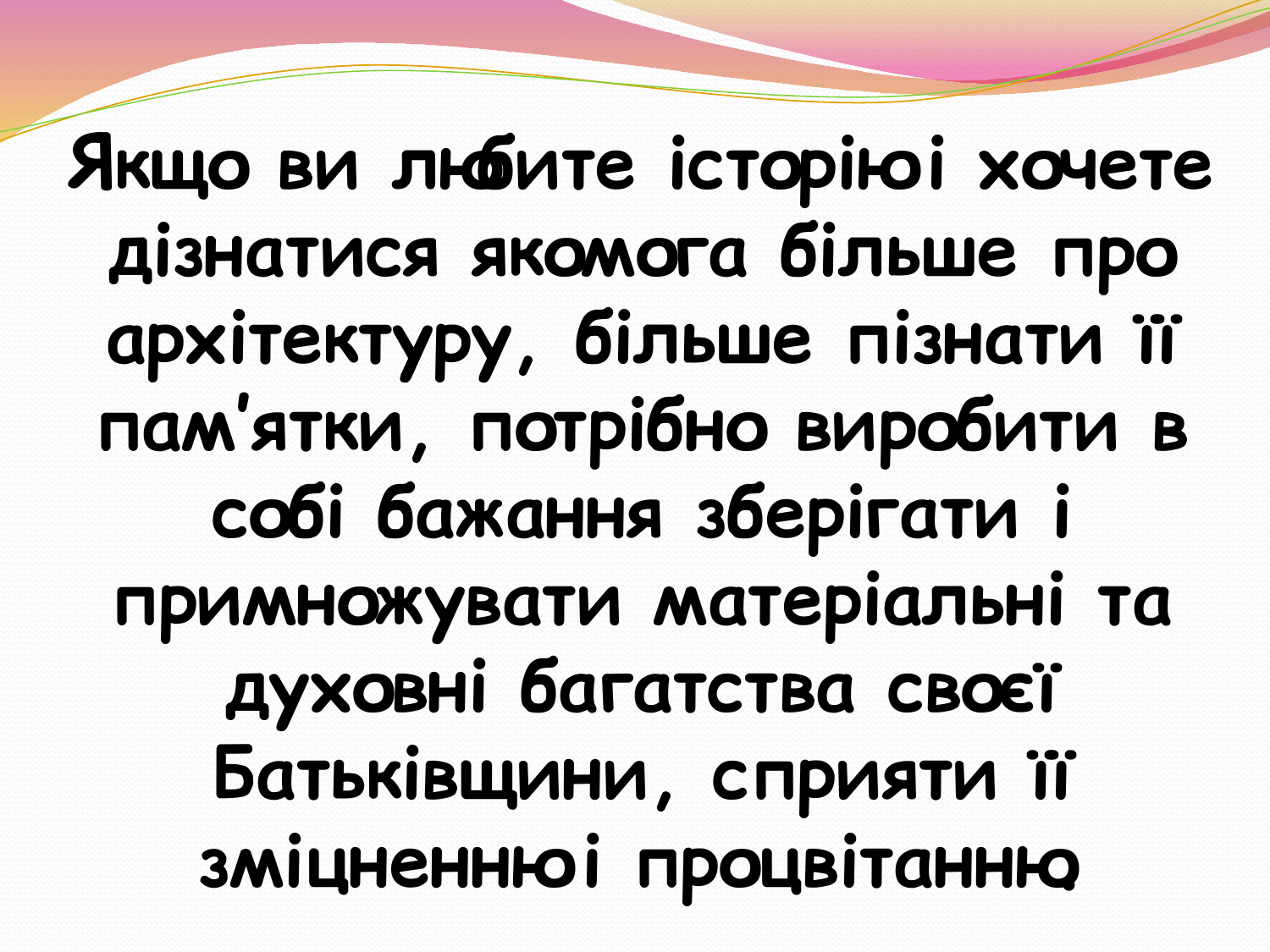

Якщо ви любите історію і хочете дізнатися якомога більше про архітектуру, більше пізнати її пам’ятки, потрібно виробити в собі бажання зберігати і примножувати матеріальні та духовні багатства своєї Батьківщини, сприяти її зміцненню і процвітанню.